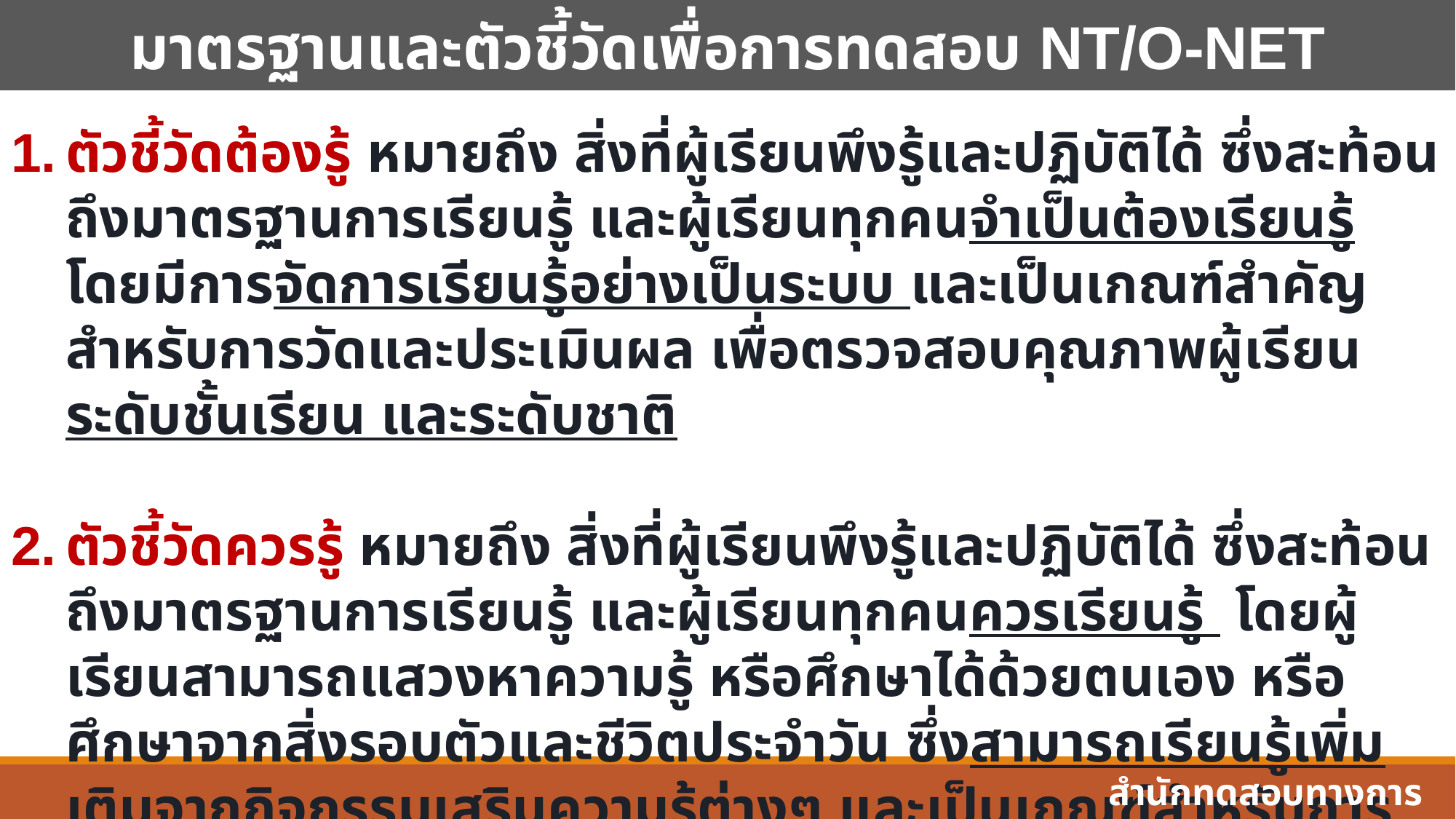

มาตรฐานและตัวชี้วัดเพื่อการทดสอบ NT/O-NET
ตัวชี้วัดต้องรู้ หมายถึง สิ่งที่ผู้เรียนพึงรู้และปฏิบัติได้ ซึ่งสะท้อนถึงมาตรฐานการเรียนรู้ และผู้เรียนทุกคนจำเป็นต้องเรียนรู้ โดยมีการจัดการเรียนรู้อย่างเป็นระบบ และเป็นเกณฑ์สำคัญสำหรับการวัดและประเมินผล เพื่อตรวจสอบคุณภาพผู้เรียนระดับชั้นเรียน และระดับชาติ

ตัวชี้วัดควรรู้ หมายถึง สิ่งที่ผู้เรียนพึงรู้และปฏิบัติได้ ซึ่งสะท้อนถึงมาตรฐานการเรียนรู้ และผู้เรียนทุกคนควรเรียนรู้  โดยผู้เรียนสามารถแสวงหาความรู้ หรือศึกษาได้ด้วยตนเอง หรือศึกษาจากสิ่งรอบตัวและชีวิตประจำวัน ซึ่งสามารถเรียนรู้เพิ่มเติมจากกิจกรรมเสริมความรู้ต่างๆ และเป็นเกณฑ์สำหรับการวัดและประเมินผล เพื่อตรวจสอบคุณภาพผู้เรียนระดับ
ชั้นเรียน
สำนักทดสอบทางการศึกษา สพฐ.